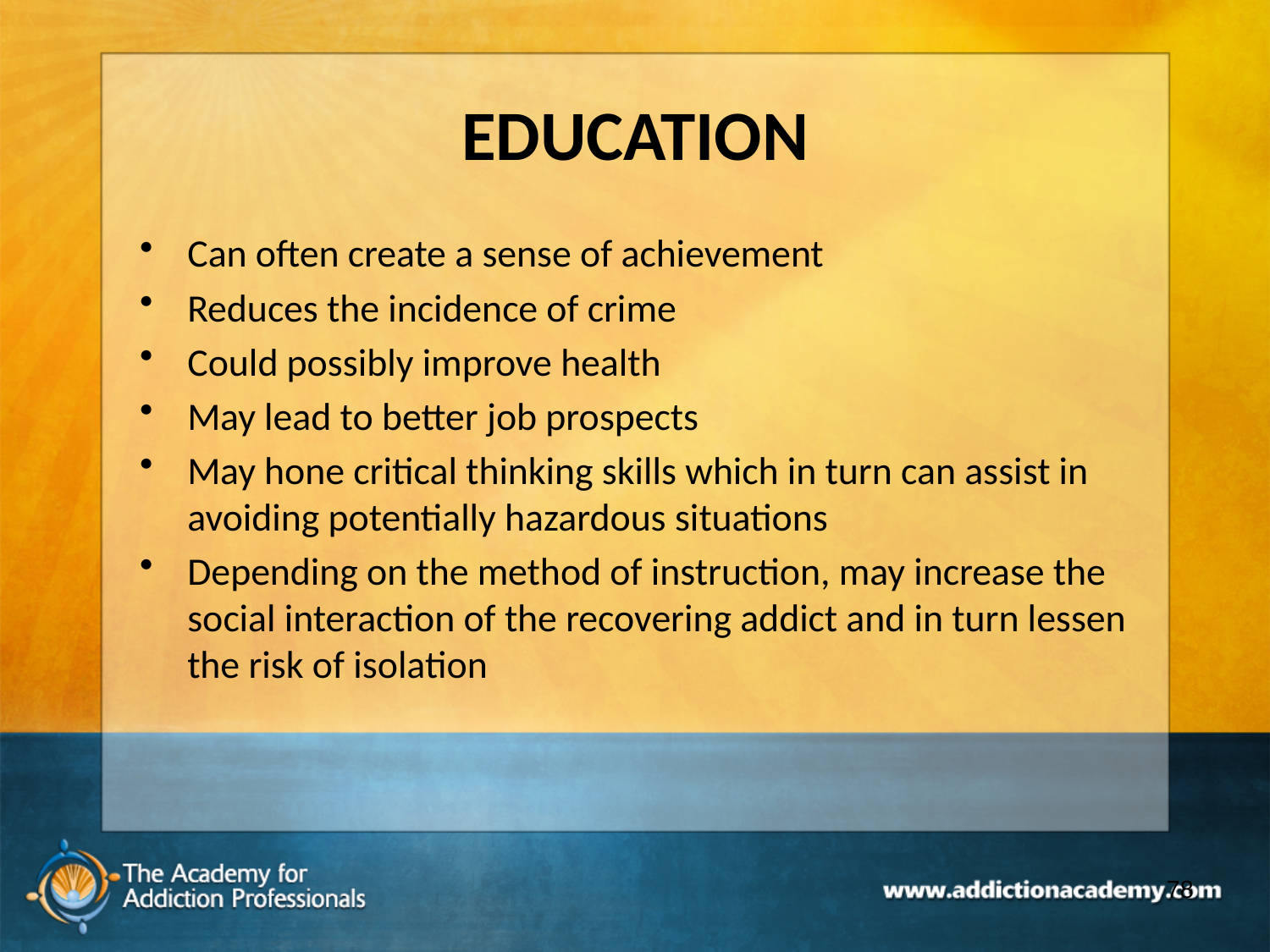

# EDUCATION
Can often create a sense of achievement
Reduces the incidence of crime
Could possibly improve health
May lead to better job prospects
May hone critical thinking skills which in turn can assist in avoiding potentially hazardous situations
Depending on the method of instruction, may increase the social interaction of the recovering addict and in turn lessen the risk of isolation

78